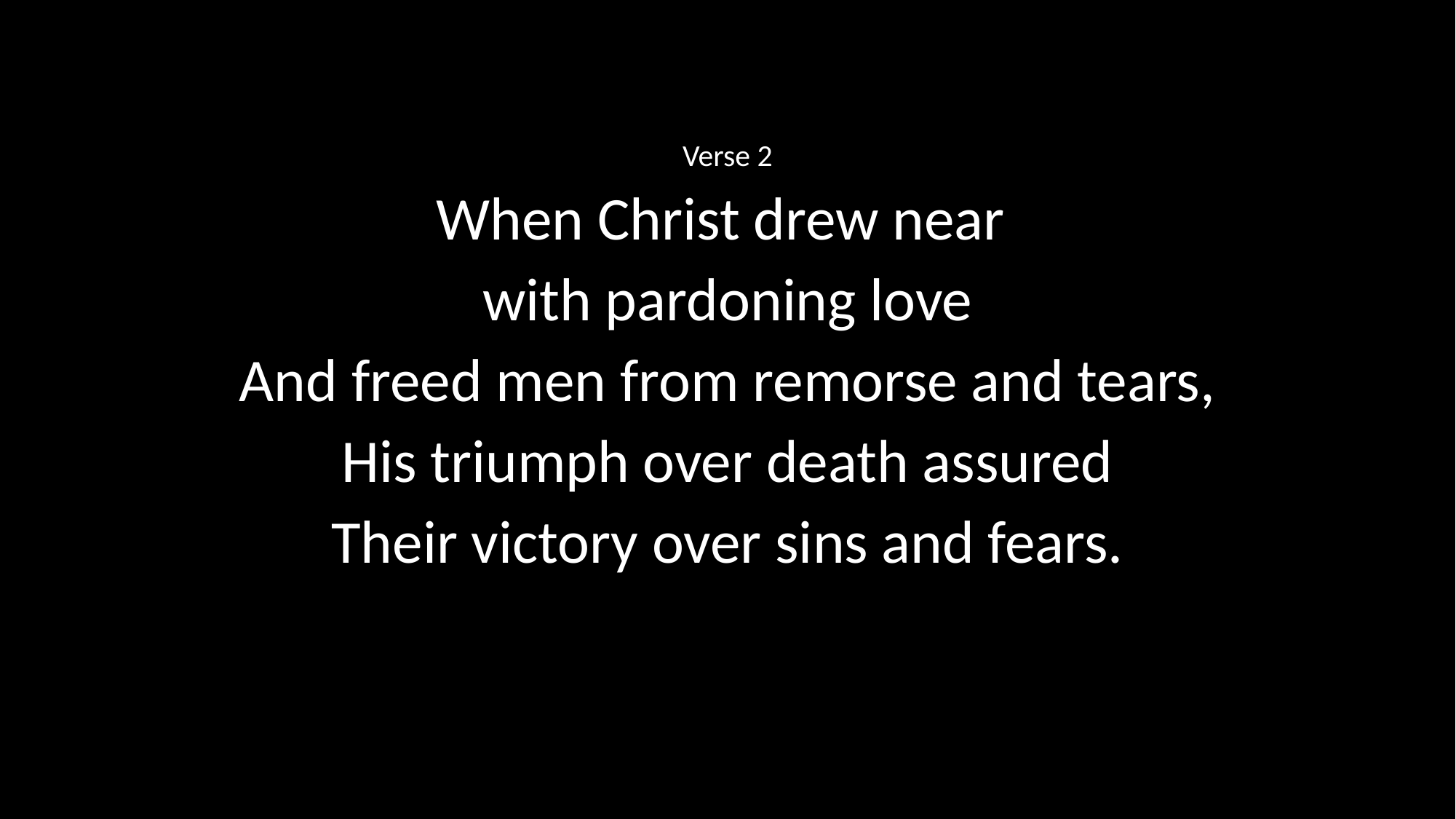

Verse 2
When Christ drew near
with pardoning love
And freed men from remorse and tears,
His triumph over death assured
Their victory over sins and fears.